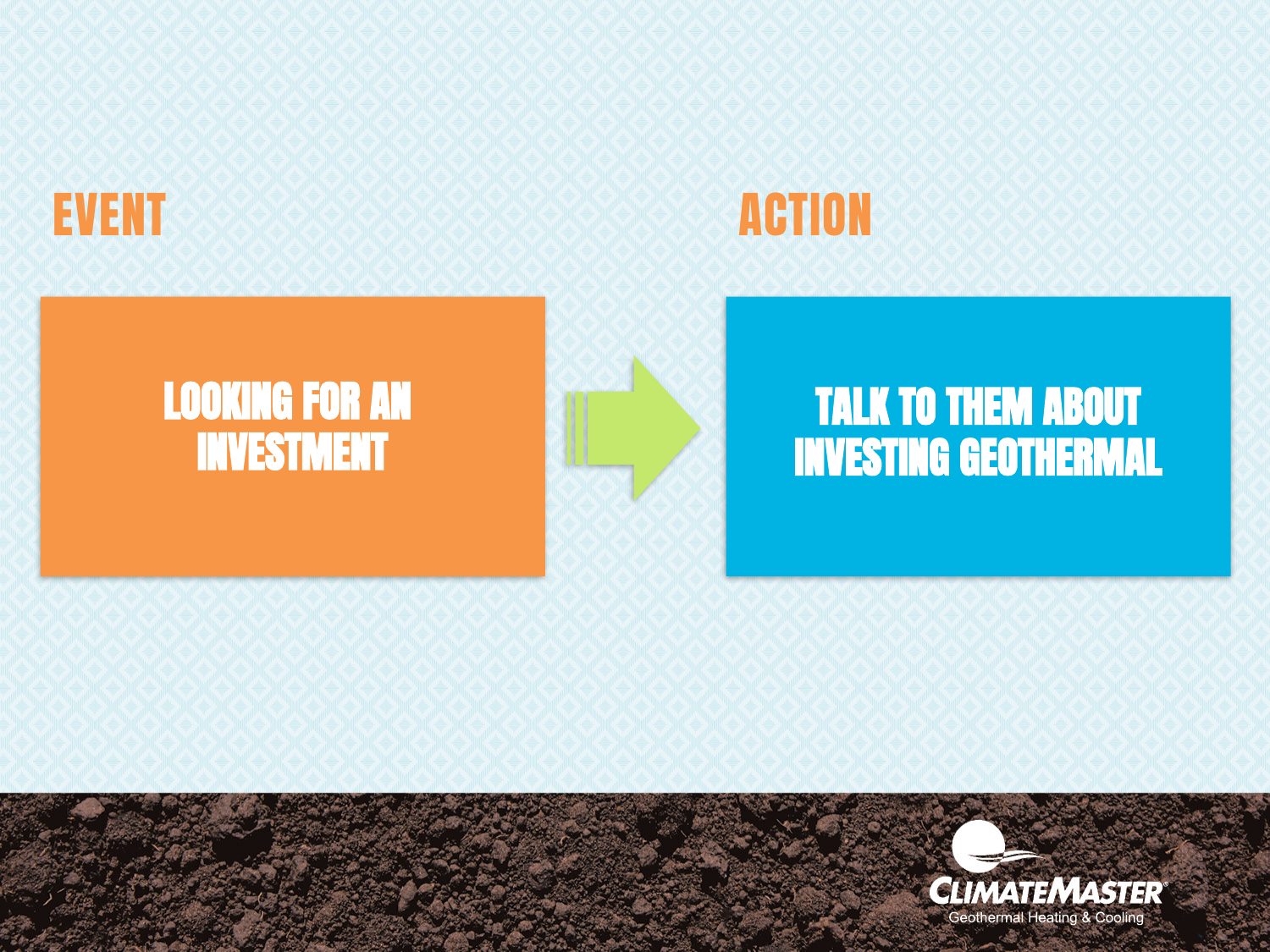

EVENT
ACTION
LOOKING FOR AN
INVESTMENT

TALK TO THEM ABOUT INVESTING GEOTHERMAL